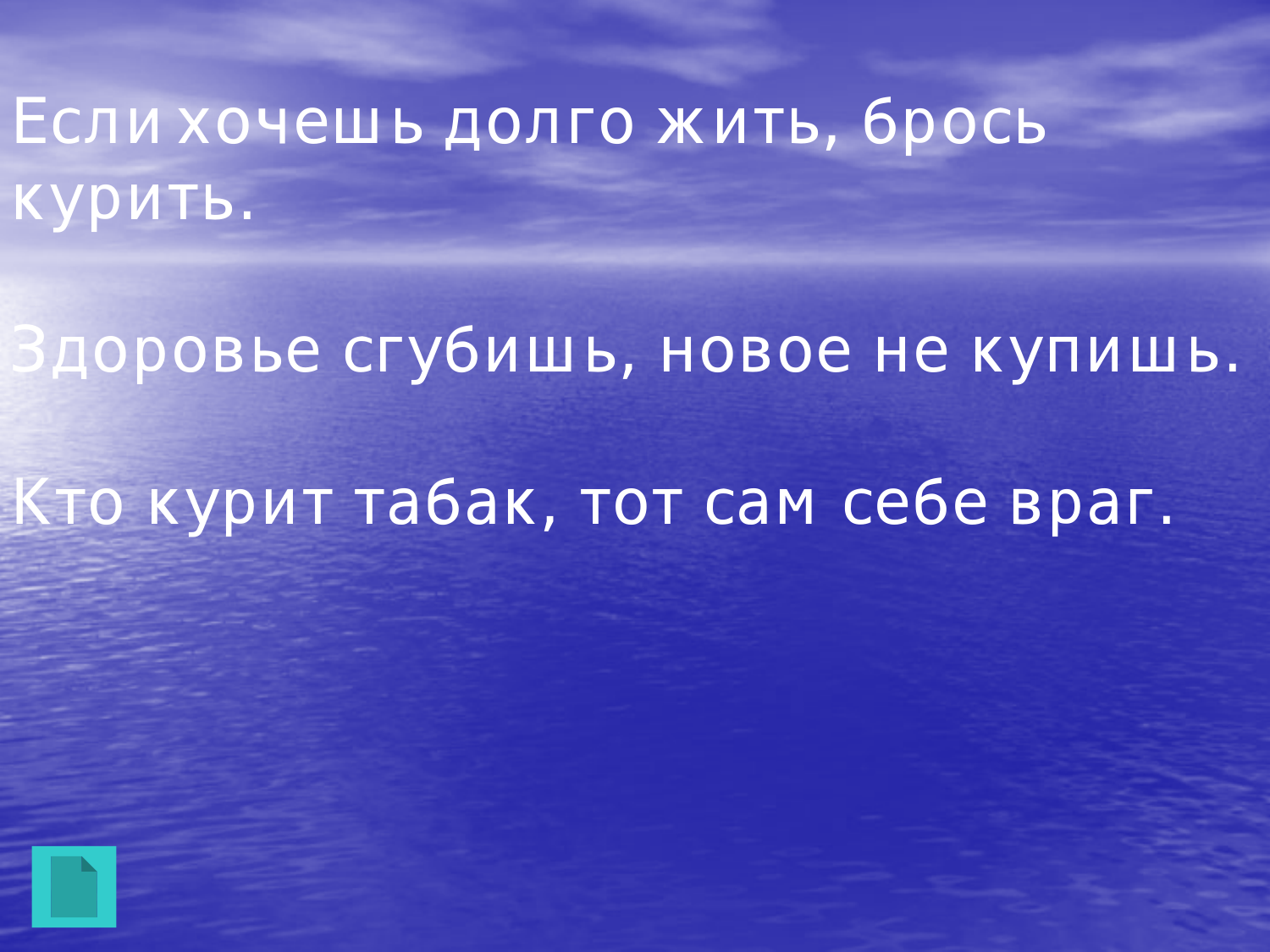

Если хочешь долго жить, брось курить.

Здоровье сгубишь, новое не купишь.

Кто курит табак, тот сам себе враг.